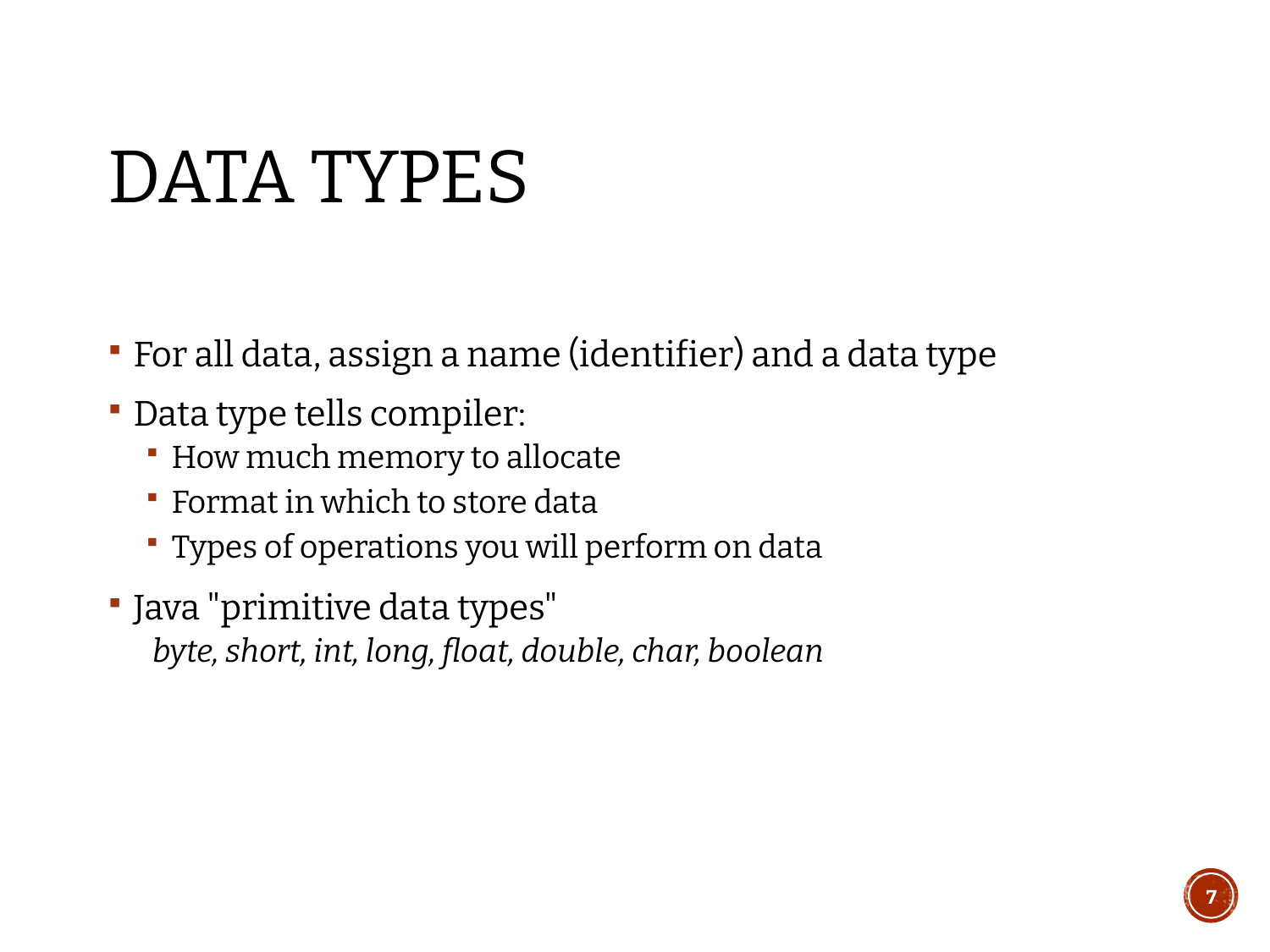

# Data Types

For all data, assign a name (identifier) and a data type
Data type tells compiler:
How much memory to allocate
Format in which to store data
Types of operations you will perform on data
Java "primitive data types"
 byte, short, int, long, float, double, char, boolean
7